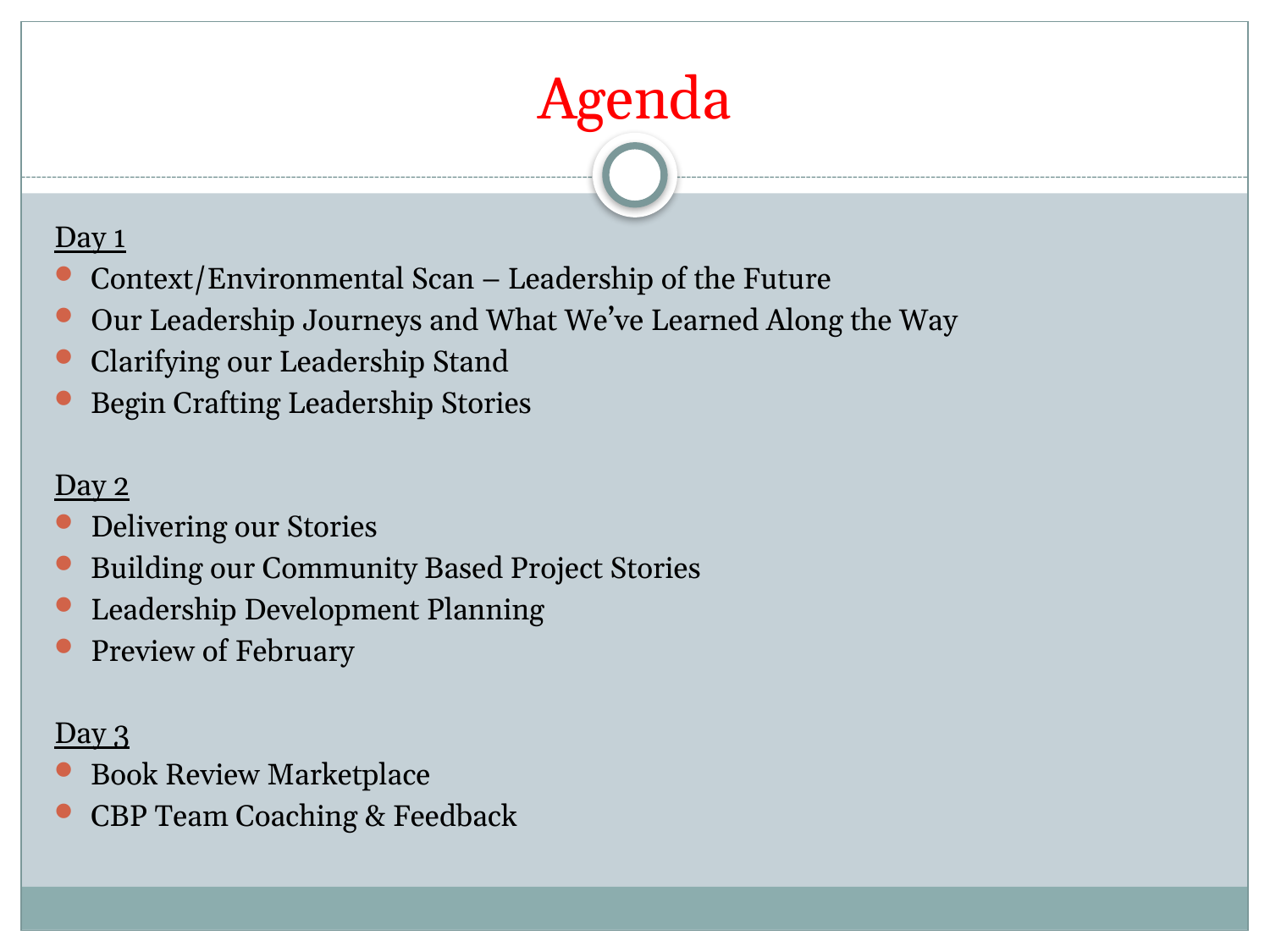

# Agenda
Day 1
Context/Environmental Scan – Leadership of the Future
Our Leadership Journeys and What We’ve Learned Along the Way
Clarifying our Leadership Stand
Begin Crafting Leadership Stories

Day 2
Delivering our Stories
Building our Community Based Project Stories
Leadership Development Planning
Preview of February

Day 3
Book Review Marketplace
CBP Team Coaching & Feedback